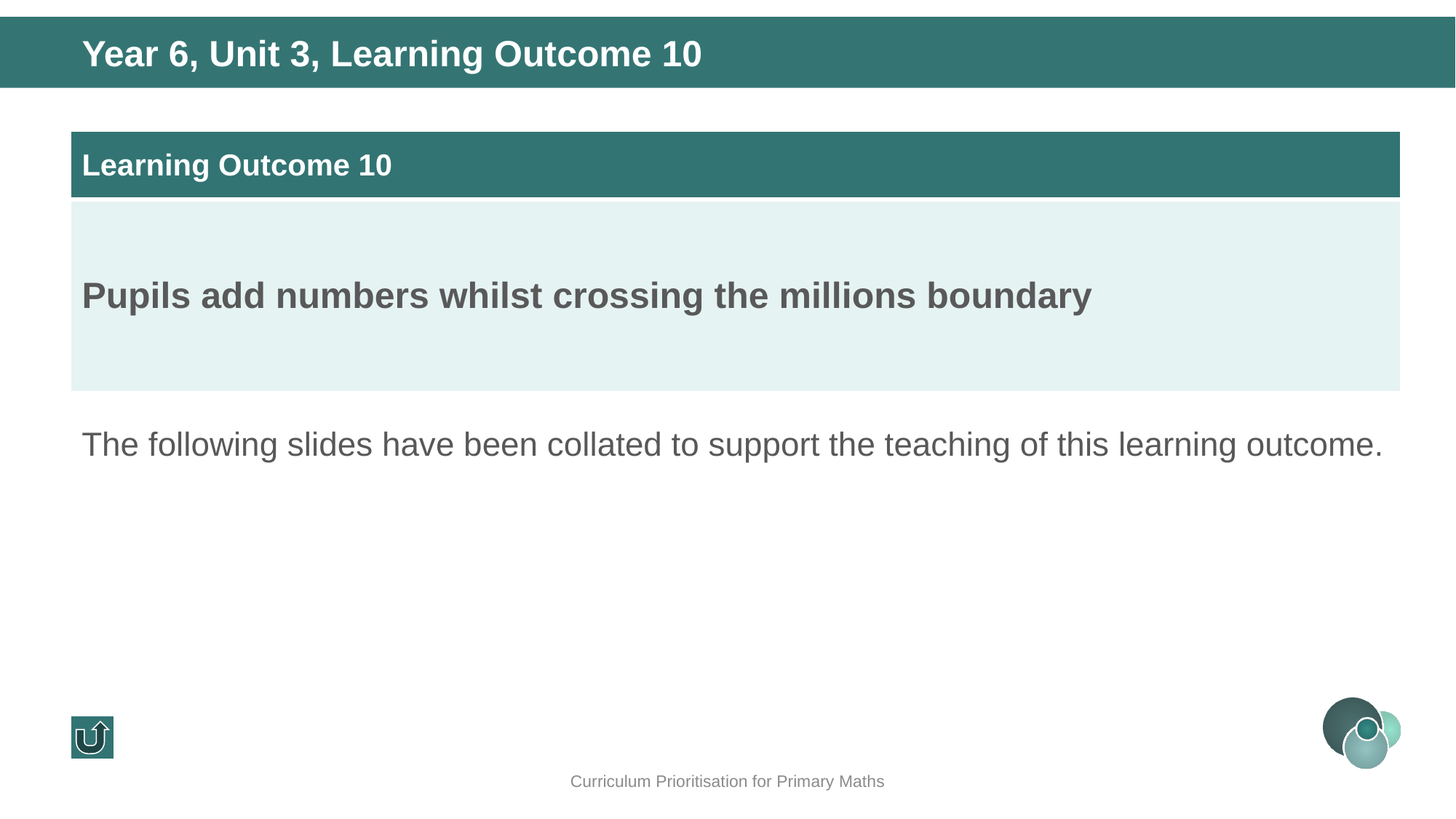

Year 6, Unit 3, Learning Outcome 10
| Learning Outcome 10 |
| --- |
| Pupils add numbers whilst crossing the millions boundary |
The following slides have been collated to support the teaching of this learning outcome.

Curriculum Prioritisation for Primary Maths